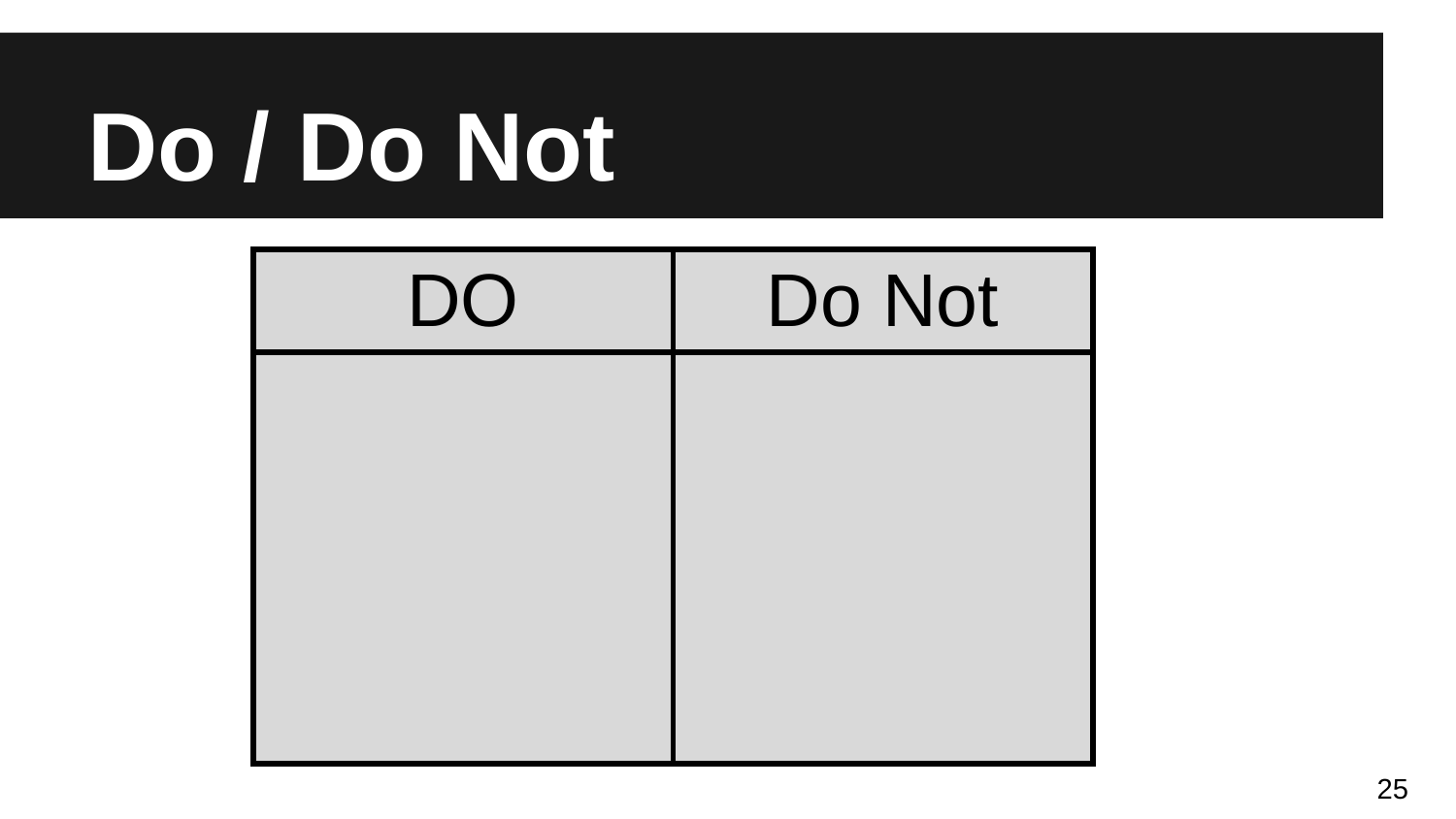

# Do / Do Not
| DO | Do Not |
| --- | --- |
|  |  |
25